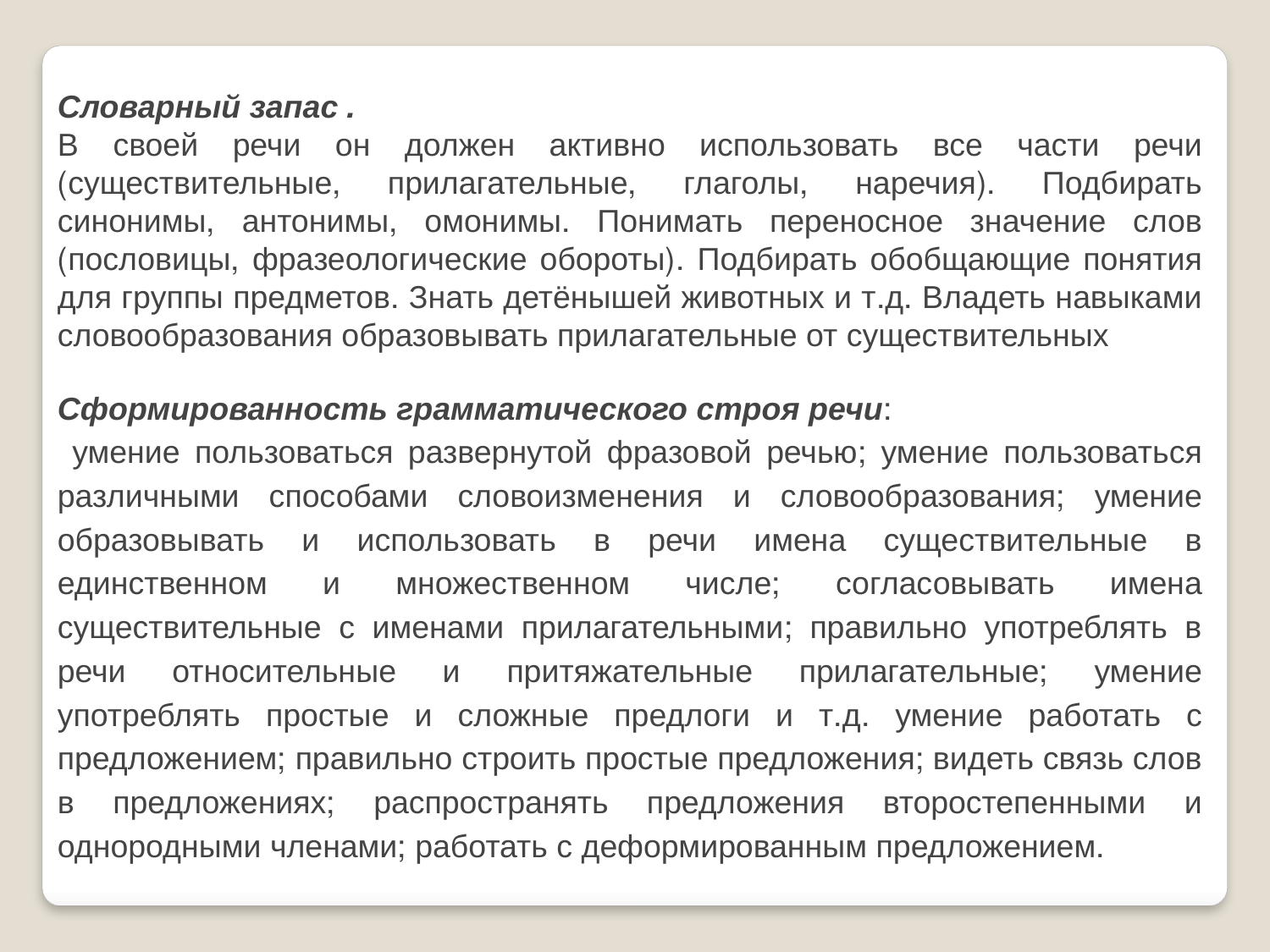

Словарный запас .
В своей речи он должен активно использовать все части речи (существительные, прилагательные, глаголы, наречия). Подбирать синонимы, антонимы, омонимы. Понимать переносное значение слов (пословицы, фразеологические обороты). Подбирать обобщающие понятия для группы предметов. Знать детёнышей животных и т.д. Владеть навыками словообразования образовывать прилагательные от существительных
Сформированность грамматического строя речи:
 умение пользоваться развернутой фразовой речью; умение пользоваться различными способами словоизменения и словообразования; умение образовывать и использовать в речи имена существительные в единственном и множественном числе; согласовывать имена существительные с именами прилагательными; правильно употреблять в речи относительные и притяжательные прилагательные; умение употреблять простые и сложные предлоги и т.д. умение работать с предложением; правильно строить простые предложения; видеть связь слов в предложениях; распространять предложения второстепенными и однородными членами; работать с деформированным предложением.